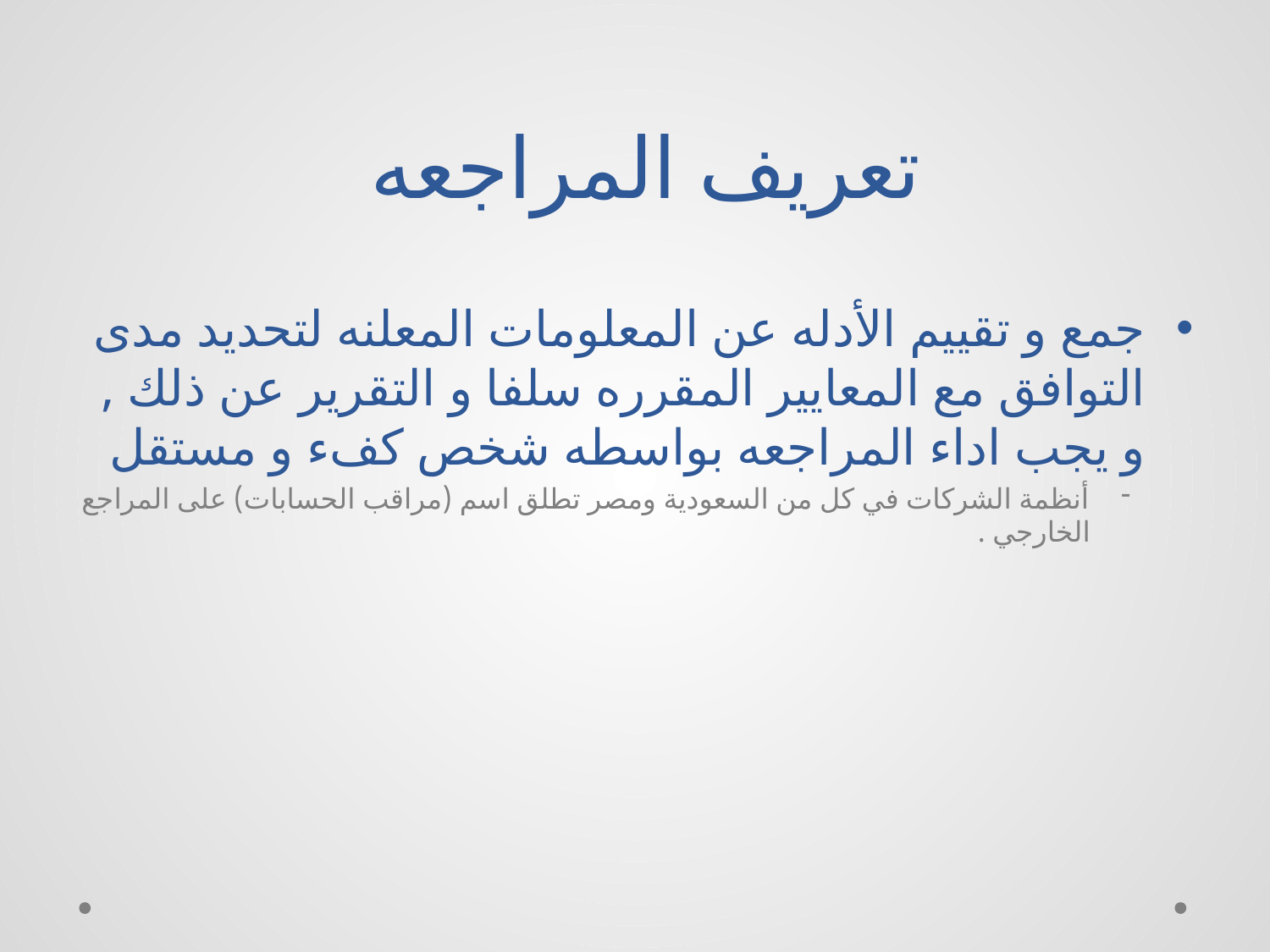

# تعريف المراجعه

جمع و تقييم الأدله عن المعلومات المعلنه لتحديد مدى التوافق مع المعايير المقرره سلفا و التقرير عن ذلك , و يجب اداء المراجعه بواسطه شخص كفء و مستقل
أنظمة الشركات في كل من السعودية ومصر تطلق اسم (مراقب الحسابات) على المراجع الخارجي .